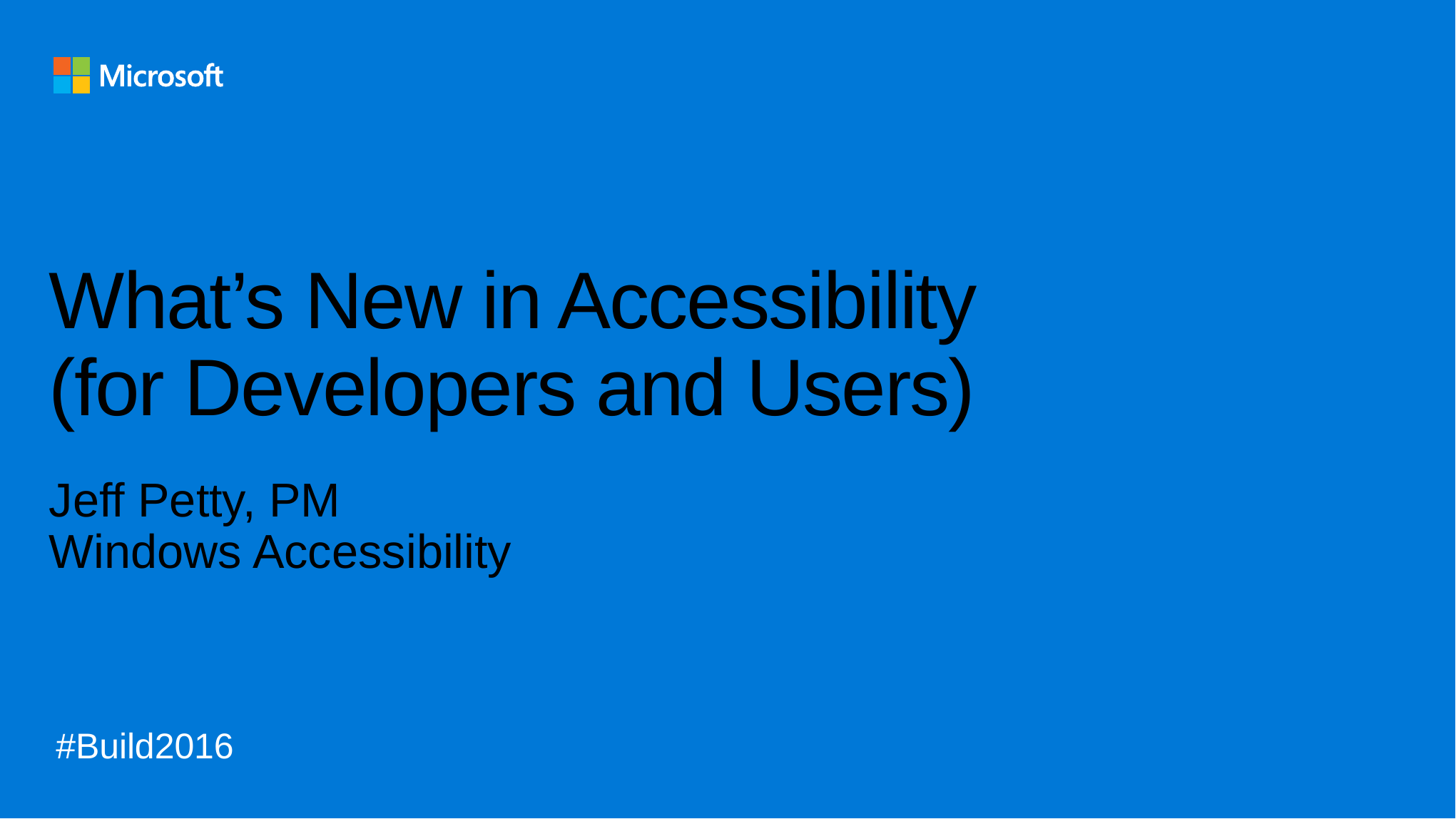

# What’s New in Accessibility (for Developers and Users)
Jeff Petty, PM
Windows Accessibility